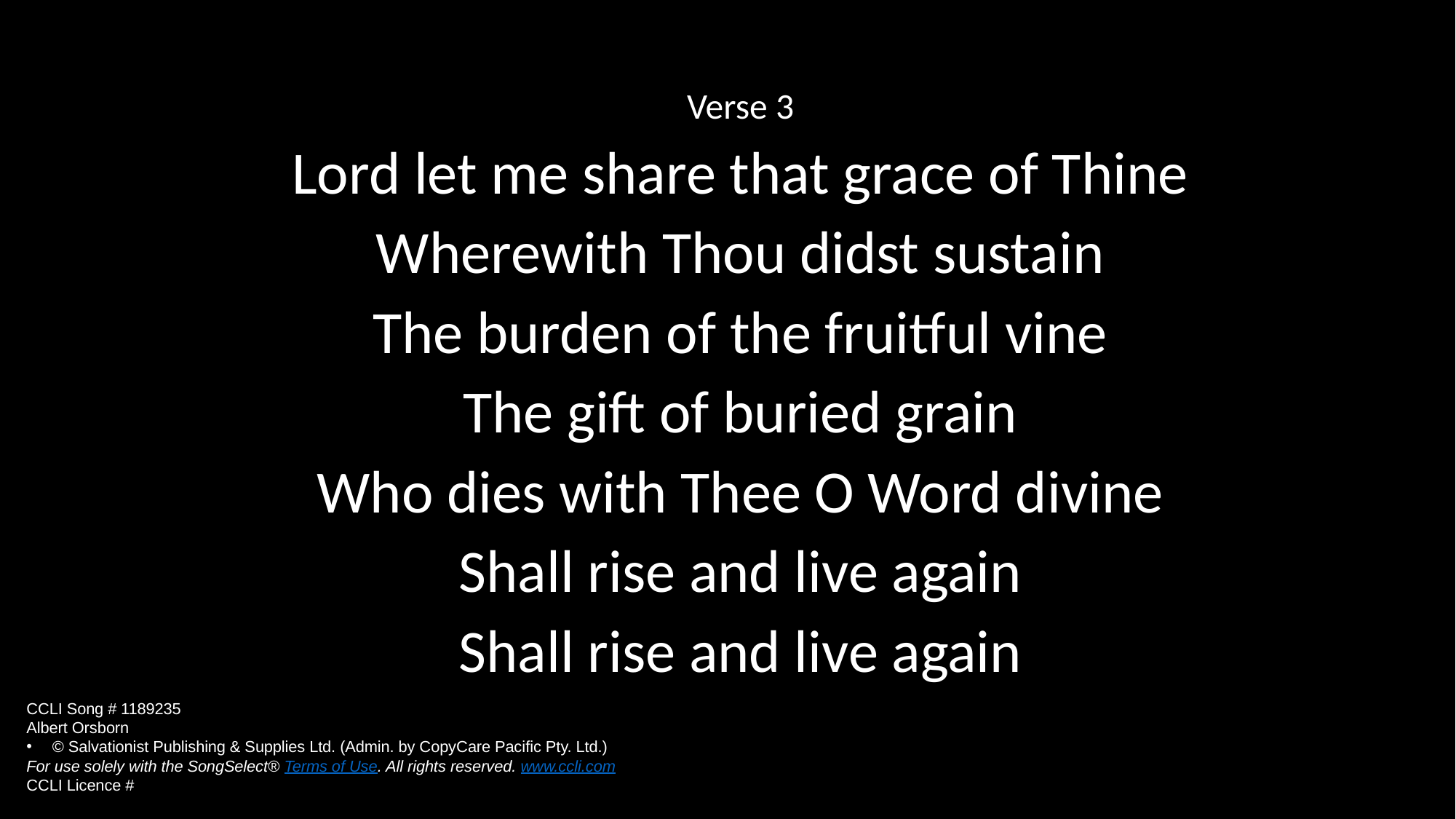

Verse 3
Lord let me share that grace of Thine
Wherewith Thou didst sustain
The burden of the fruitful vine
The gift of buried grain
Who dies with Thee O Word divine
Shall rise and live again
Shall rise and live again
CCLI Song # 1189235
Albert Orsborn
© Salvationist Publishing & Supplies Ltd. (Admin. by CopyCare Pacific Pty. Ltd.)
For use solely with the SongSelect® Terms of Use. All rights reserved. www.ccli.com
CCLI Licence #